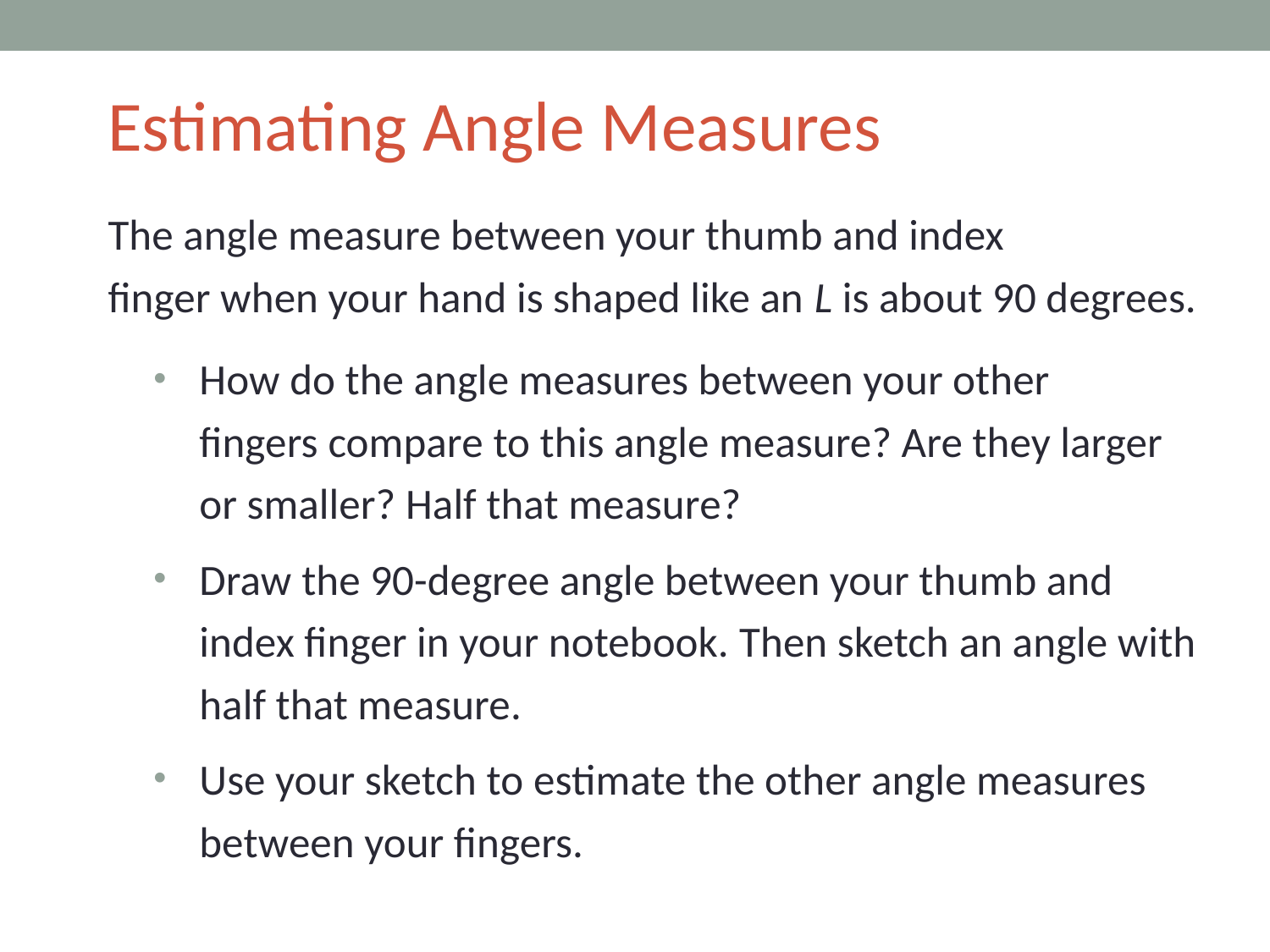

Estimating Angle Measures
The angle measure between your thumb and index finger when your hand is shaped like an L is about 90 degrees.
How do the angle measures between your other fingers compare to this angle measure? Are they larger or smaller? Half that measure?
Draw the 90-degree angle between your thumb and index finger in your notebook. Then sketch an angle with half that measure.
Use your sketch to estimate the other angle measures between your fingers.